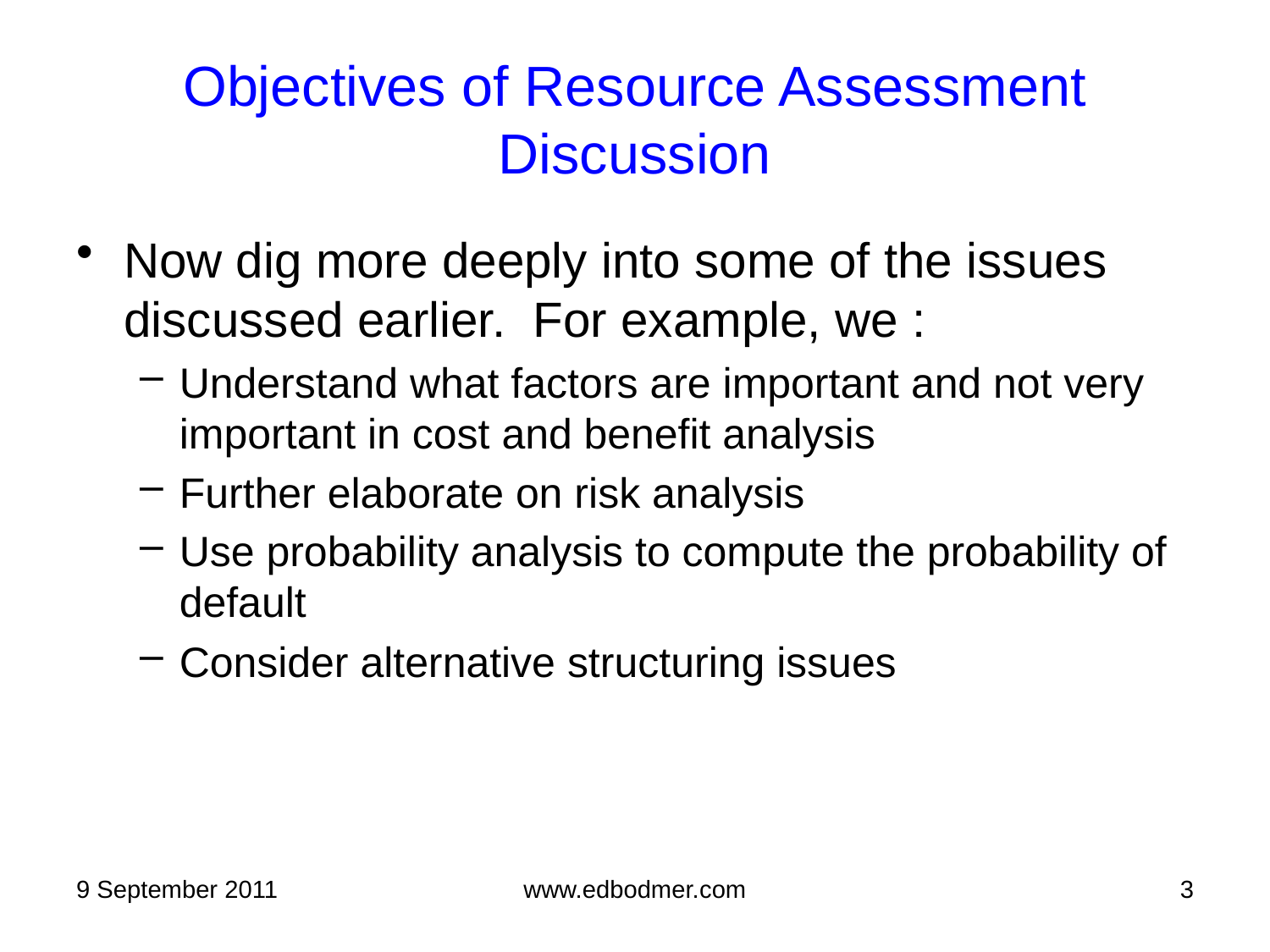

Objectives of Resource Assessment Discussion
Now dig more deeply into some of the issues discussed earlier.  For example, we :
Understand what factors are important and not very important in cost and benefit analysis
Further elaborate on risk analysis
Use probability analysis to compute the probability of default
Consider alternative structuring issues

9 September 2011
www.edbodmer.com
3